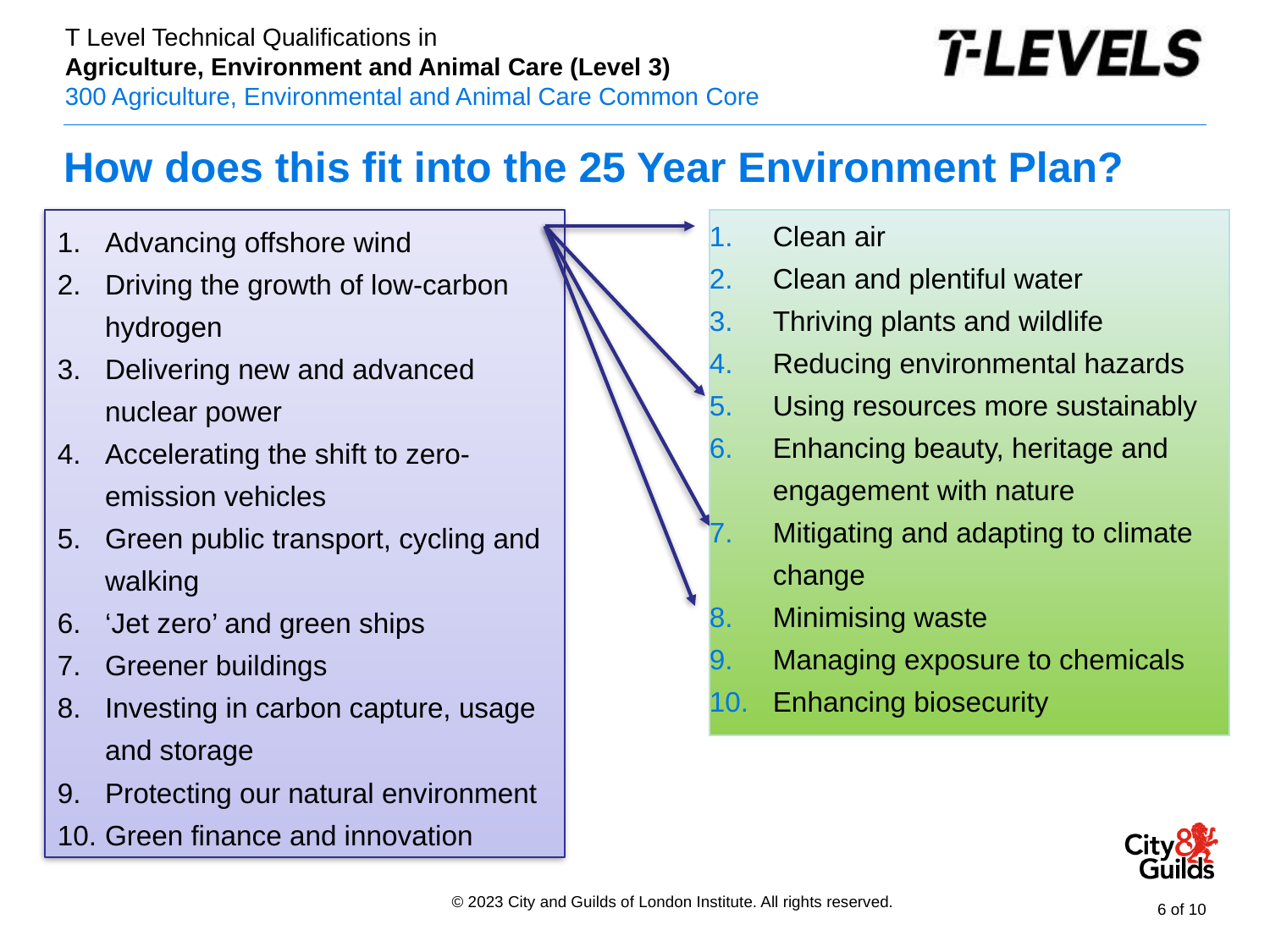

# How does this fit into the 25 Year Environment Plan?
Advancing offshore wind
Driving the growth of low-carbon hydrogen
Delivering new and advanced nuclear power
Accelerating the shift to zero-emission vehicles
Green public transport, cycling and walking
‘Jet zero’ and green ships
Greener buildings
Investing in carbon capture, usage and storage
Protecting our natural environment
Green finance and innovation
Clean air
Clean and plentiful water
Thriving plants and wildlife
Reducing environmental hazards
Using resources more sustainably
Enhancing beauty, heritage and engagement with nature
Mitigating and adapting to climate change
Minimising waste
Managing exposure to chemicals
Enhancing biosecurity